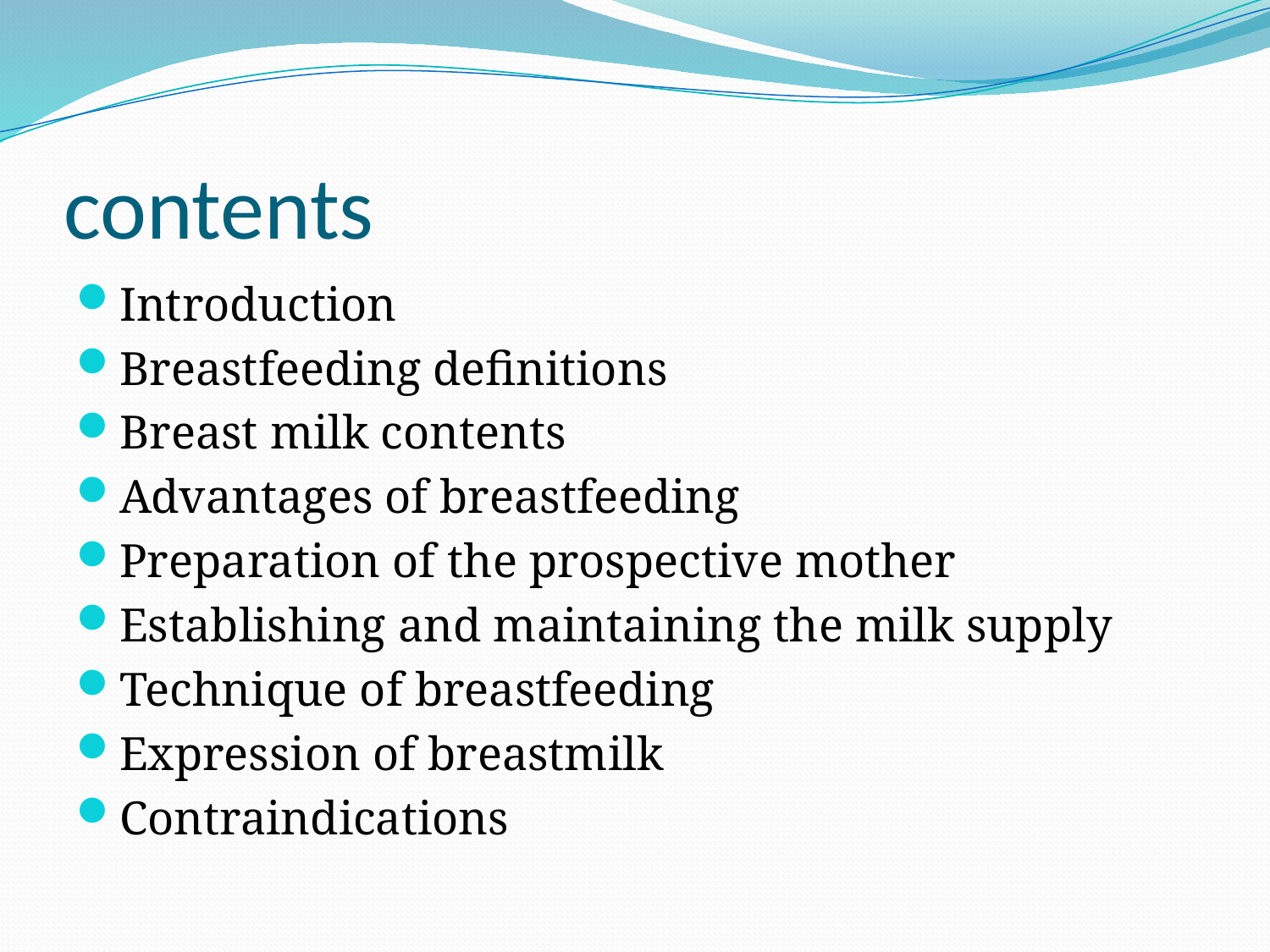

# contents
Introduction
Breastfeeding definitions
Breast milk contents
Advantages of breastfeeding
Preparation of the prospective mother
Establishing and maintaining the milk supply
Technique of breastfeeding
Expression of breastmilk
Contraindications